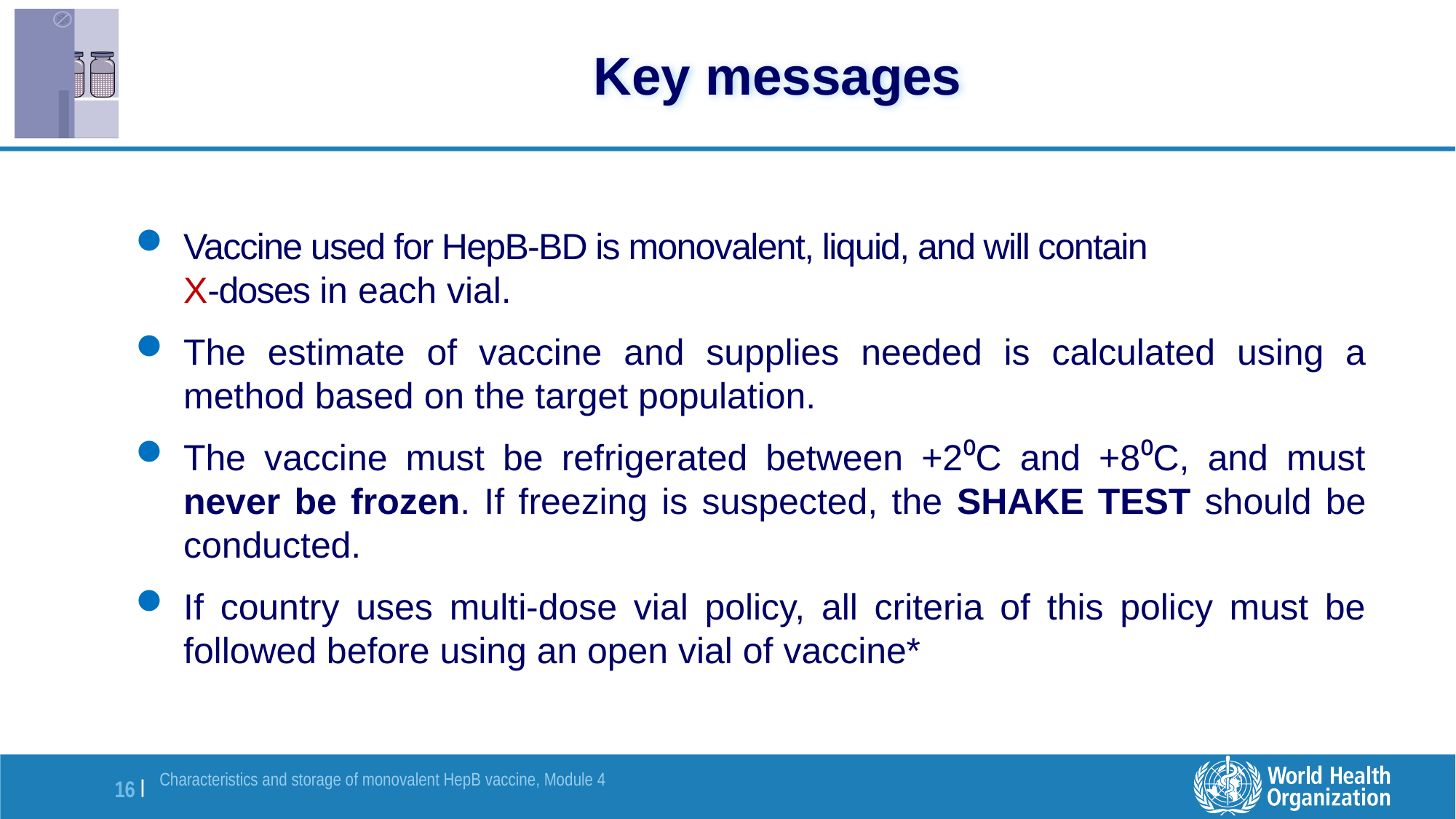

# Key messages
Vaccine used for HepB-BD is monovalent, liquid, and will contain
X-doses in each vial.
The estimate of vaccine and supplies needed is calculated using a method based on the target population.
The vaccine must be refrigerated between +2⁰C and +8⁰C, and must never be frozen. If freezing is suspected, the SHAKE TEST should be conducted.
If country uses multi-dose vial policy, all criteria of this policy must be followed before using an open vial of vaccine*